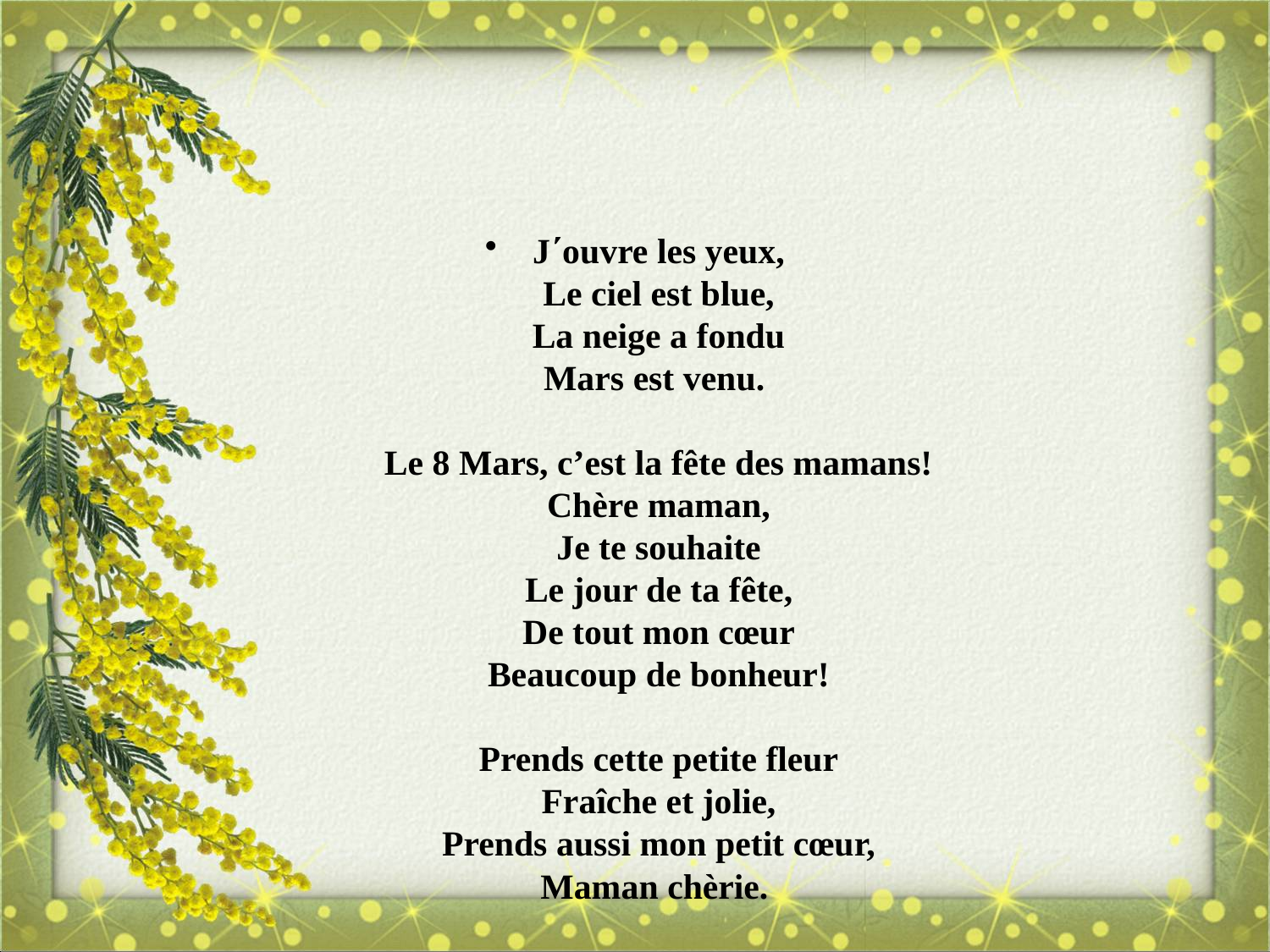

#
J΄ouvre les yeux,
Le ciel est blue,
La neige a fondu
Mars est venu. 
Le 8 Mars, c’est la fête des mamans!
Chère maman,
Je te souhaite
Le jour de ta fête,
De tout mon cœur
Beaucoup de bonheur!
Prends cette petite fleur
Fraîche et jolie,
Prends aussi mon petit cœur,
Maman chèrie.